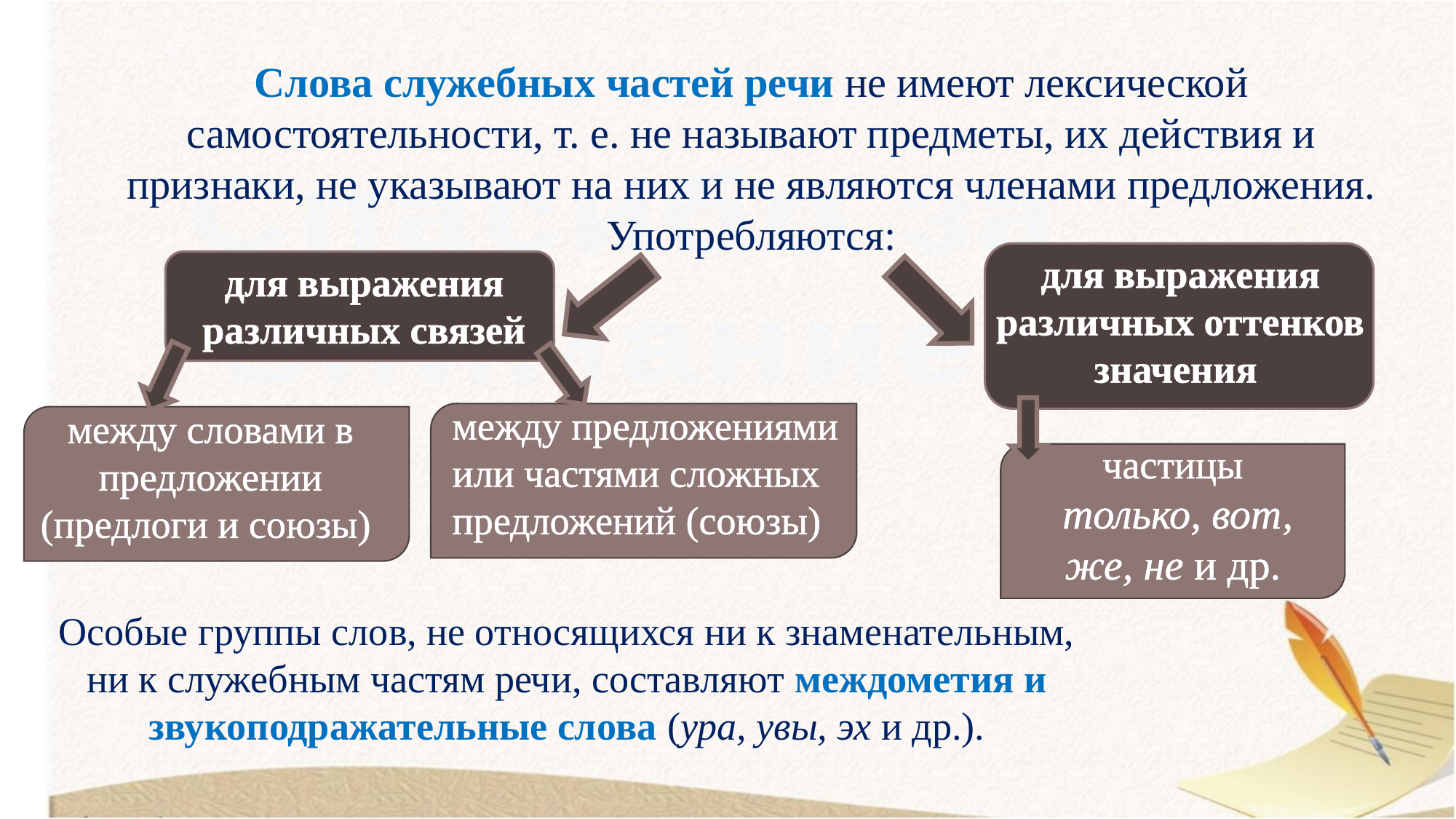

Слова служебных частей речи не имеют лексической самостоятельности, т. е. не называют предметы, их действия и признаки, не указывают на них и не являются членами предложения. Употребляются:

для выражения различных оттенков значения

для выражения различных связей

между предложениями или частями сложных предложений (союзы)

между словами в предложении (предлоги и союзы)

частицы
 только, вот, же, не и др.

Особые группы слов, не относящихся ни к знаменательным, ни к служебным частям речи, составляют междометия и звукоподражательные слова (ура, увы, эх и др.).